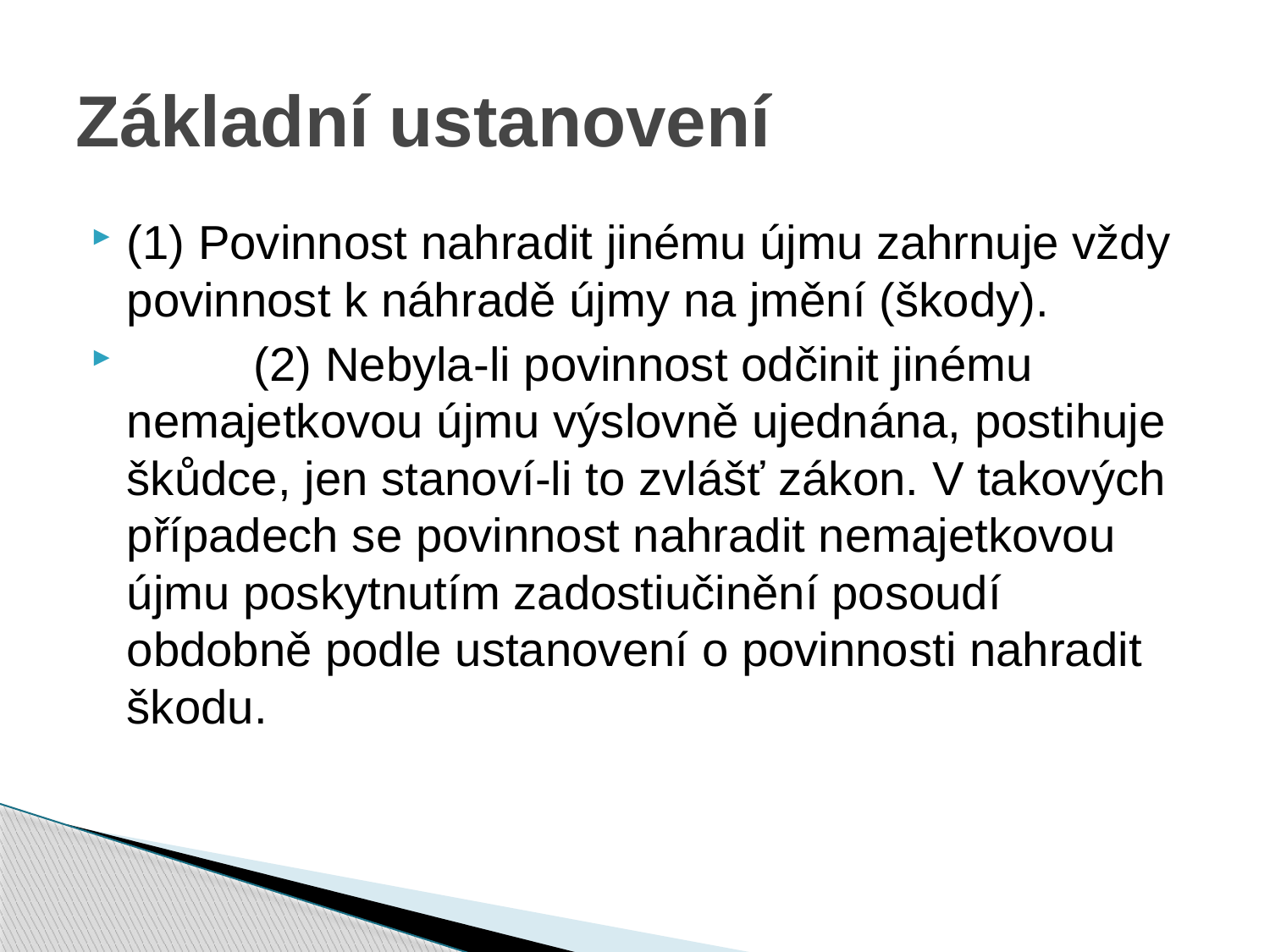

# Základní ustanovení
(1) Povinnost nahradit jinému újmu zahrnuje vždy povinnost k náhradě újmy na jmění (škody).
	(2) Nebyla-li povinnost odčinit jinému nemajetkovou újmu výslovně ujednána, postihuje škůdce, jen stanoví-li to zvlášť zákon. V takových případech se povinnost nahradit nemajetkovou újmu poskytnutím zadostiučinění posoudí obdobně podle ustanovení o povinnosti nahradit škodu.